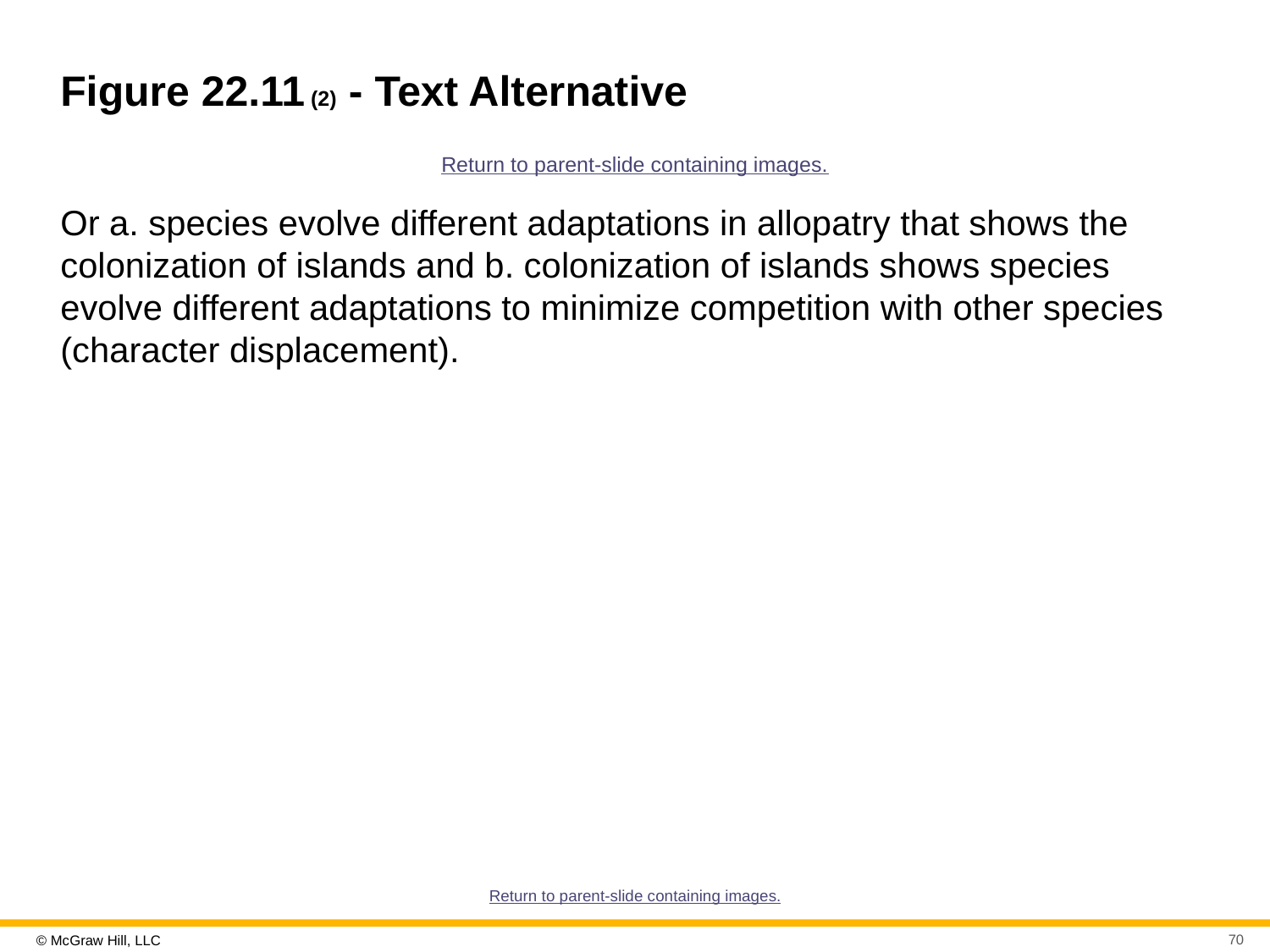

# Figure 22.11 (2) - Text Alternative
Return to parent-slide containing images.
Or a. species evolve different adaptations in allopatry that shows the colonization of islands and b. colonization of islands shows species evolve different adaptations to minimize competition with other species (character displacement).
Return to parent-slide containing images.
70